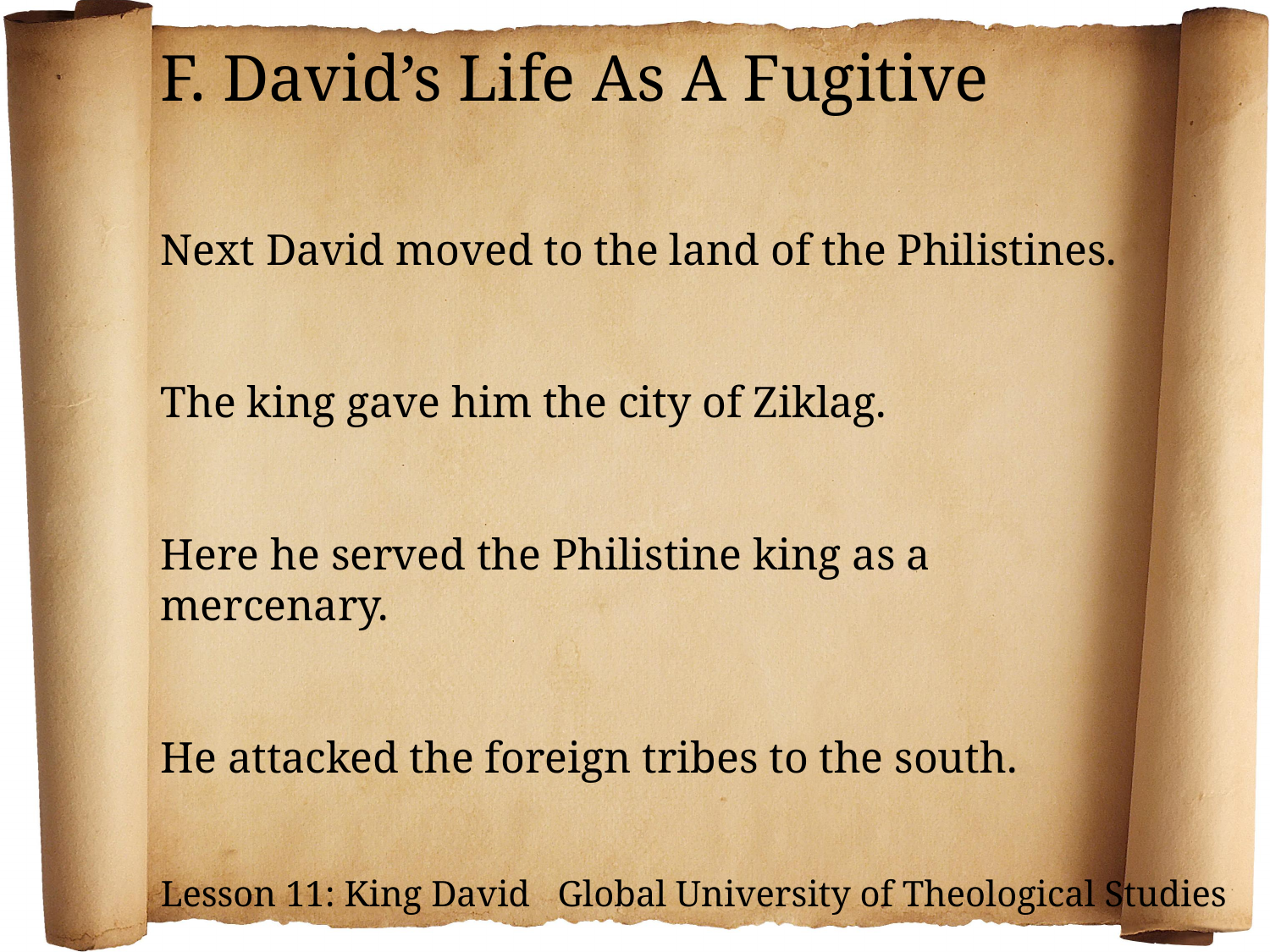

F. David’s Life As A Fugitive
Next David moved to the land of the Philistines.

The king gave him the city of Ziklag.

Here he served the Philistine king as a mercenary.

He attacked the foreign tribes to the south.

Lesson 11: King David   Global University of Theological Studies